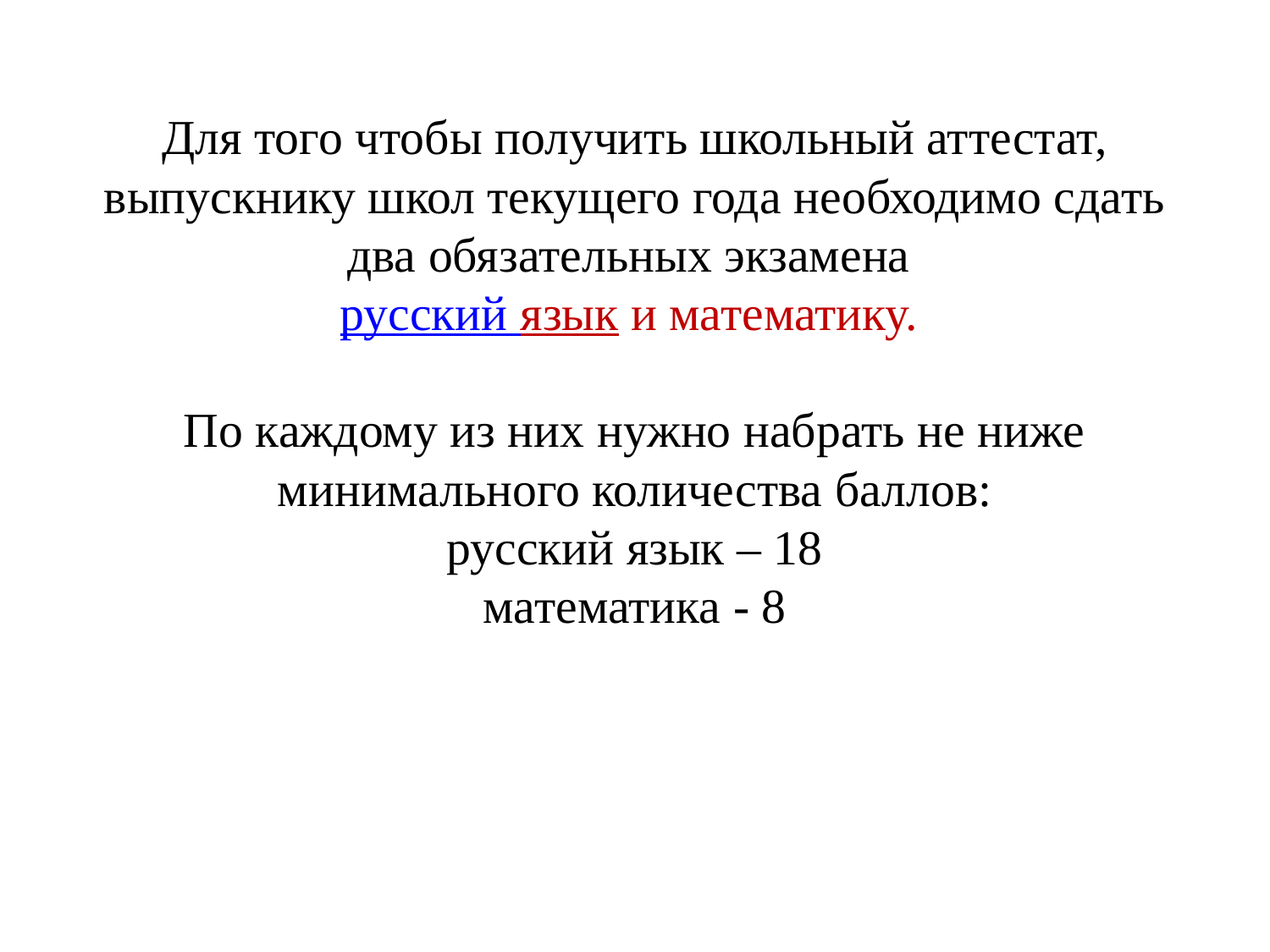

# Для того чтобы получить школьный аттестат, выпускнику школ текущего года необходимо сдать два обязательных экзамена русский язык и математику.    По каждому из них нужно набрать не ниже минимального количества баллов: русский язык – 18 математика - 8